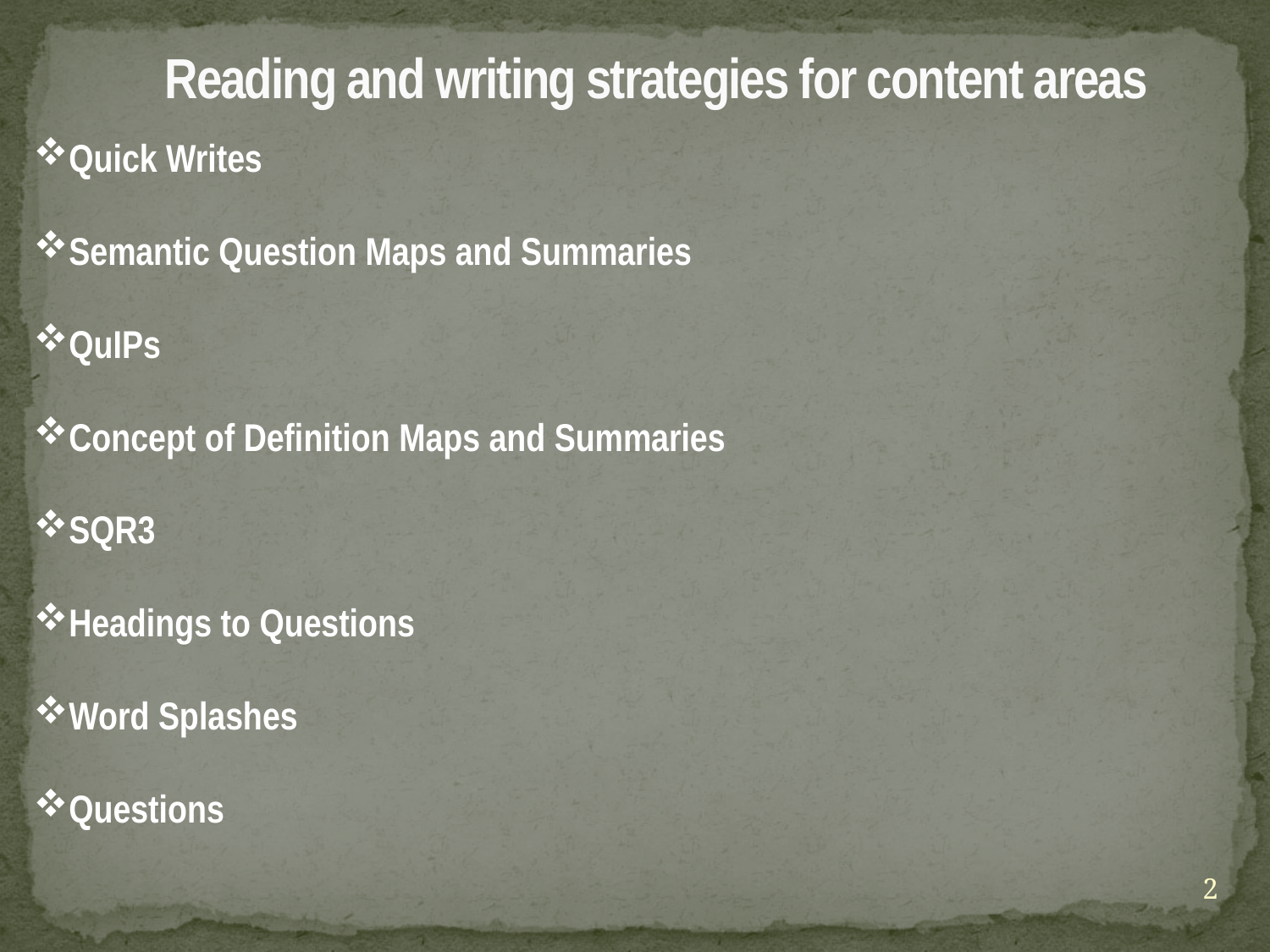

# Reading and writing strategies for content areas
Quick Writes

Semantic Question Maps and Summaries

QuIPs

Concept of Definition Maps and Summaries

SQR3

Headings to Questions

Word Splashes

Questions

2